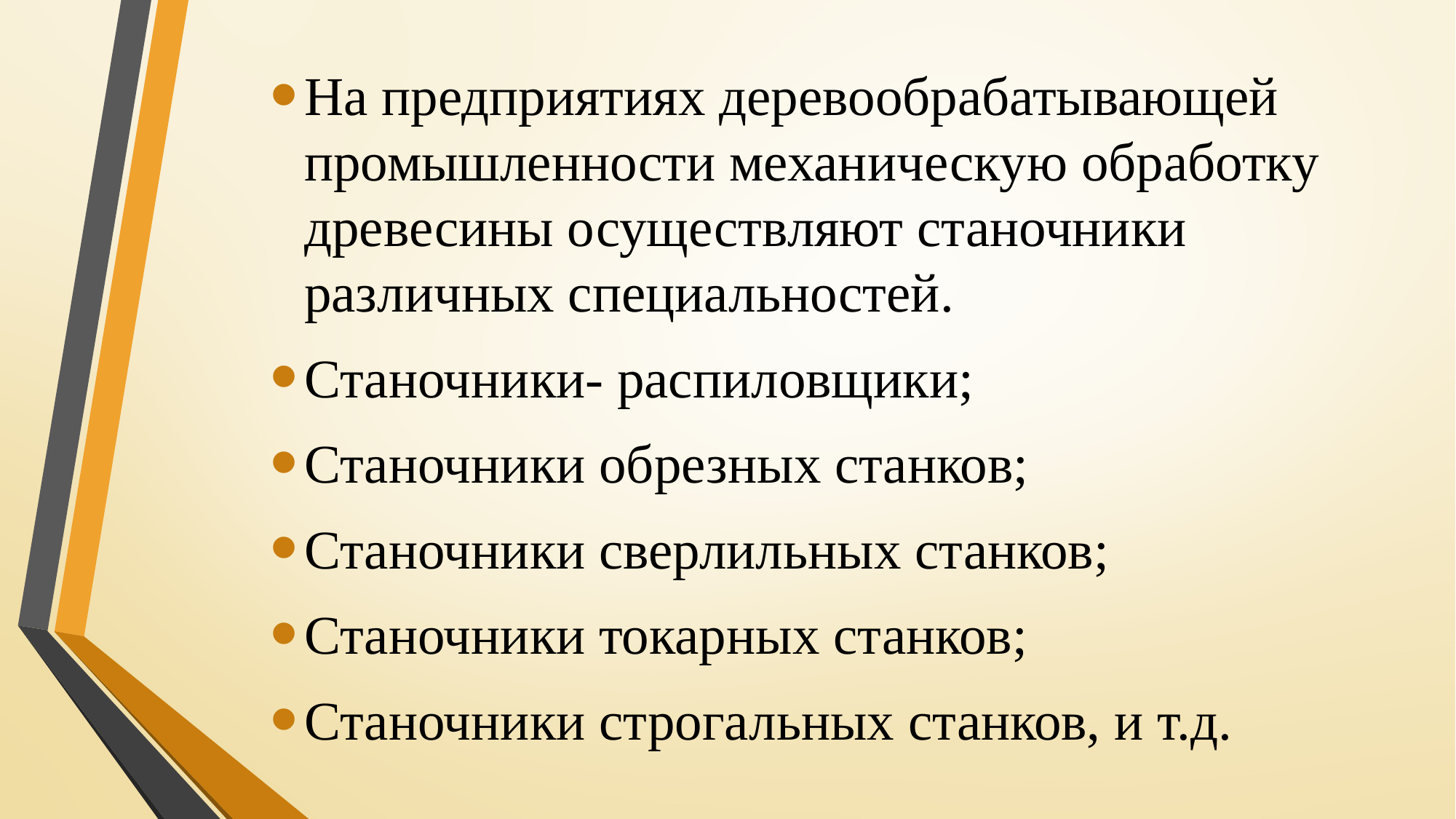

На предприятиях деревообрабатывающей промышленности механическую обработку древесины осуществляют станочники различных специальностей.
Станочники- распиловщики;
Станочники обрезных станков;
Станочники сверлильных станков;
Станочники токарных станков;
Станочники строгальных станков, и т.д.